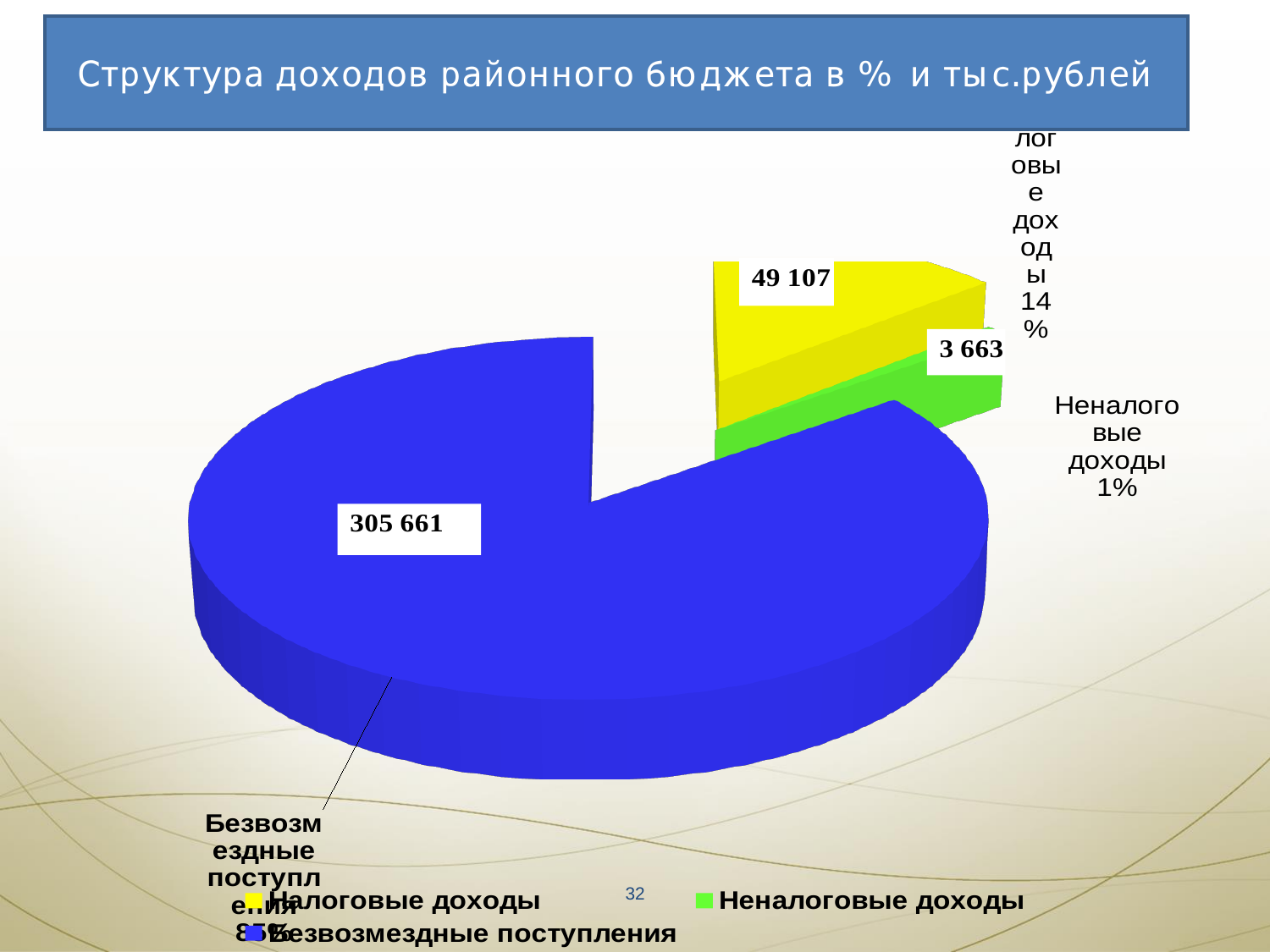

[unsupported chart]

Структура доходов районного бюджета в % и тыс.рублей
32